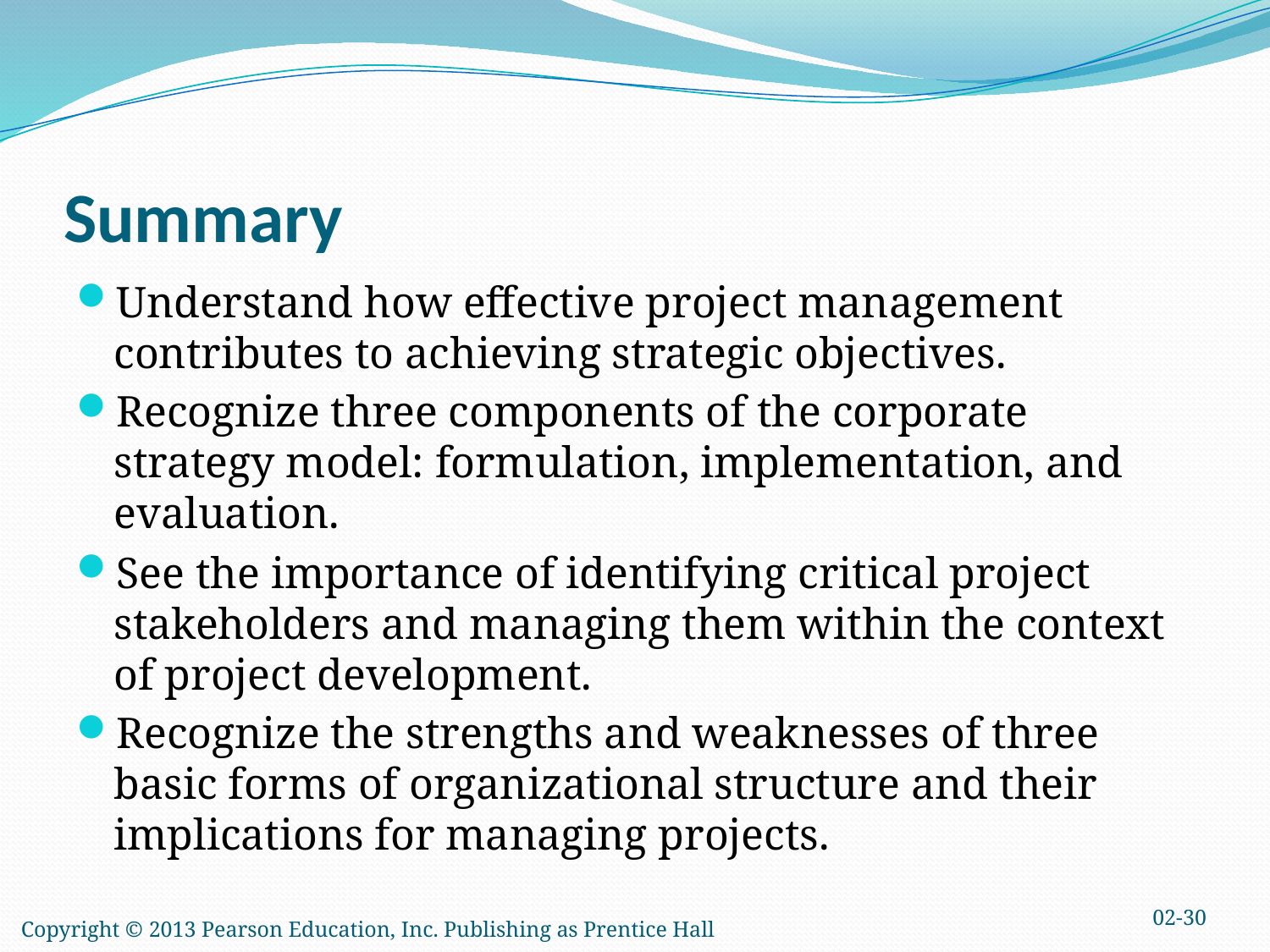

# Summary
Understand how effective project management contributes to achieving strategic objectives.
Recognize three components of the corporate strategy model: formulation, implementation, and evaluation.
See the importance of identifying critical project stakeholders and managing them within the context of project development.
Recognize the strengths and weaknesses of three basic forms of organizational structure and their implications for managing projects.
02-30